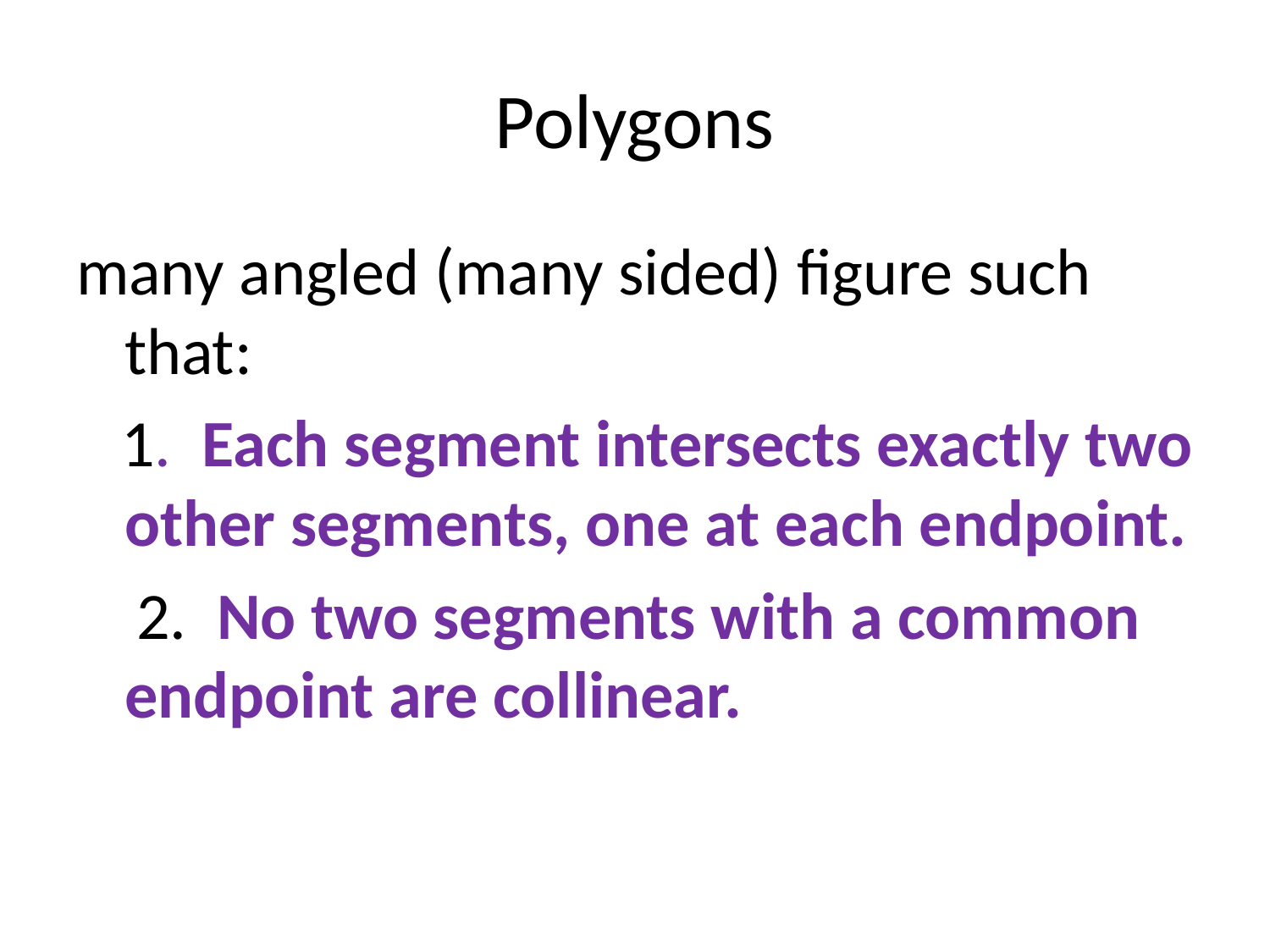

# Polygons
many angled (many sided) figure such that:
   1.  Each segment intersects exactly two other segments, one at each endpoint.
    2.  No two segments with a common endpoint are collinear.